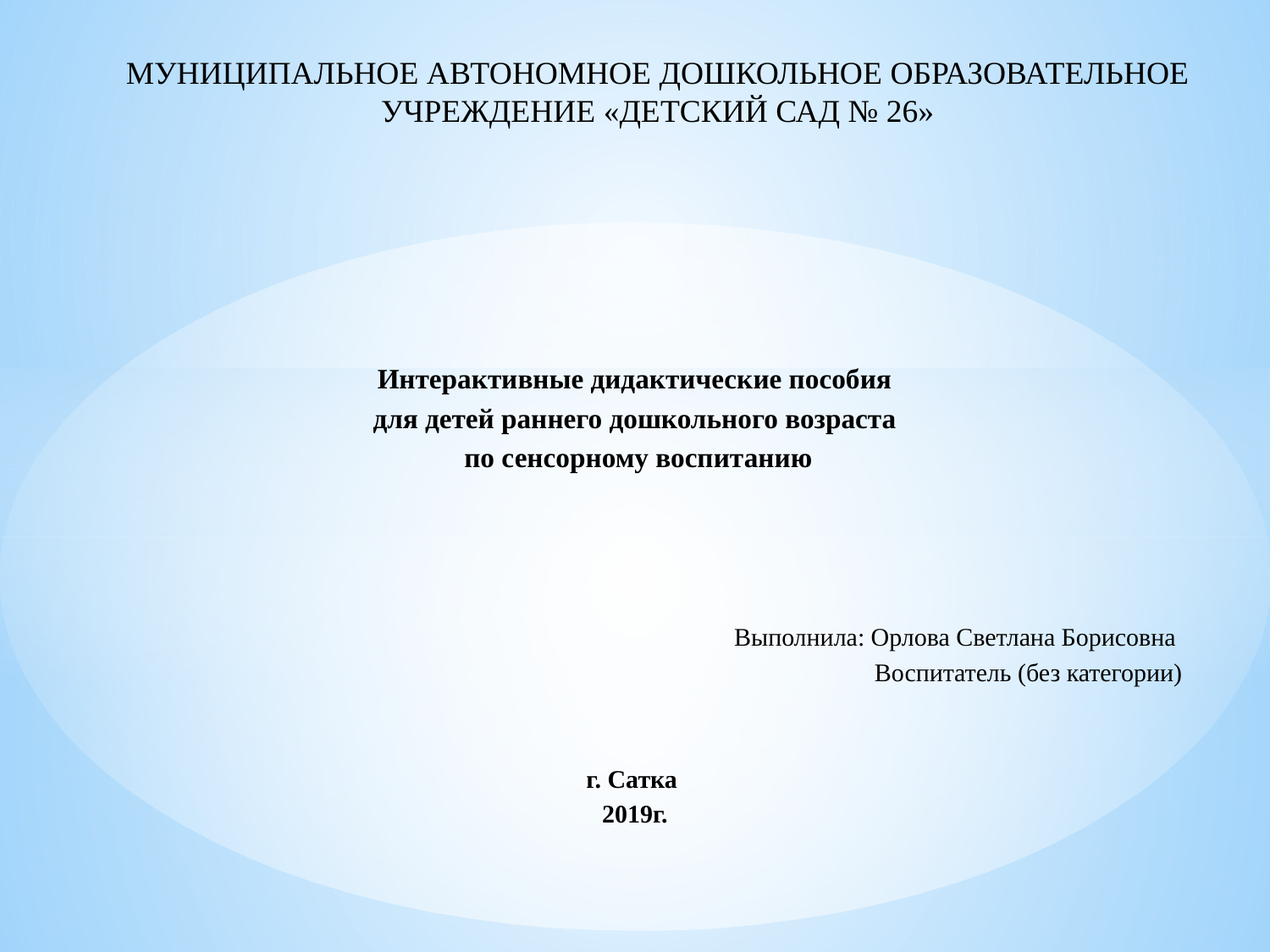

# Муниципальное автономное дошкольное образовательное учреждение «Детский сад № 26»

Интерактивные дидактические пособия
для детей раннего дошкольного возраста
 по сенсорному воспитанию

Выполнила: Орлова Светлана Борисовна
Воспитатель (без категории)

г. Сатка
2019г.